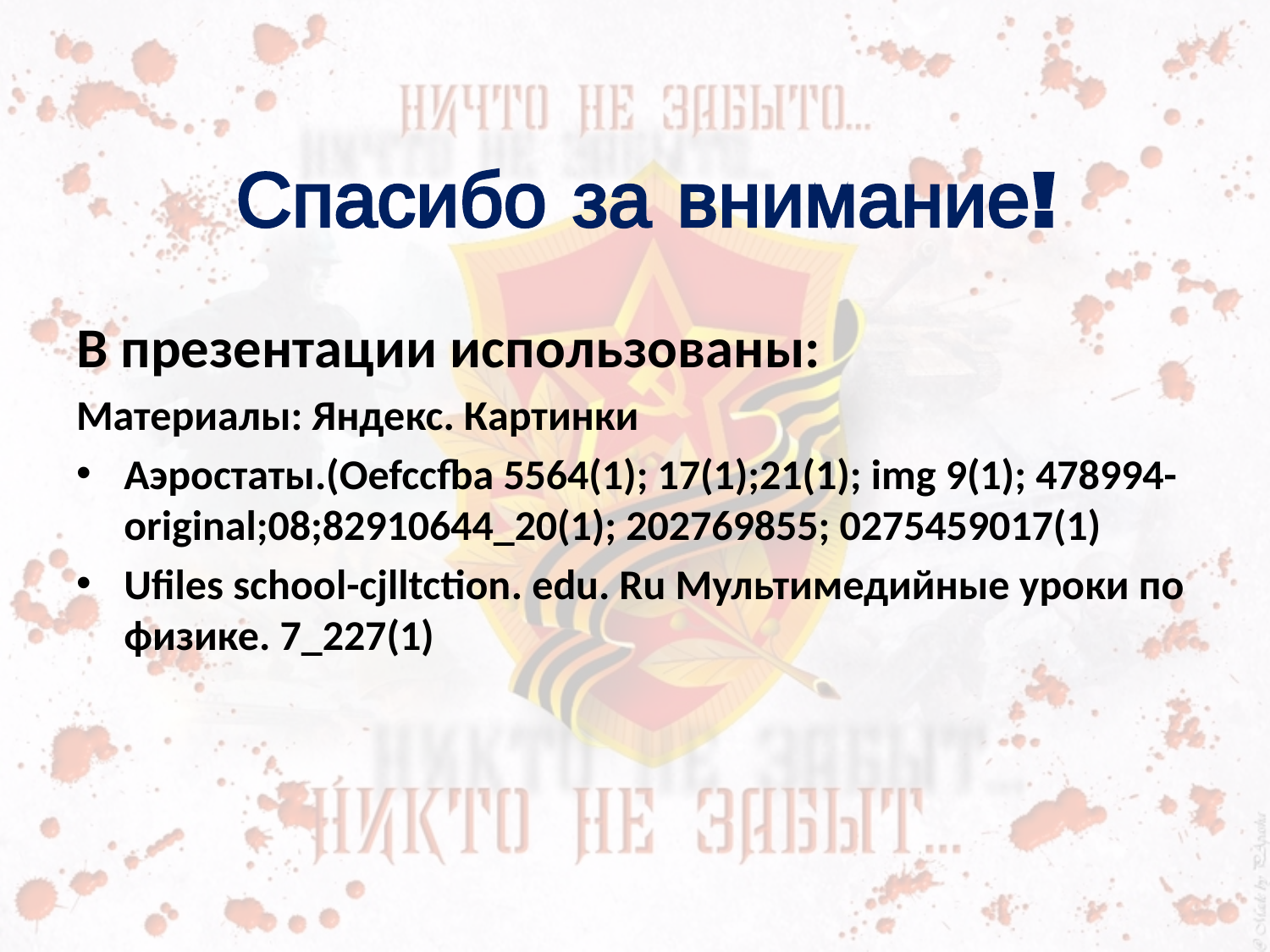

# Спасибо за внимание!

В презентации использованы:
Материалы: Яндекс. Картинки
Аэростаты.(Oefccfba 5564(1); 17(1);21(1); img 9(1); 478994-original;08;82910644_20(1); 202769855; 0275459017(1)
Ufiles school-cjlltction. еdu. Ru Мультимедийные уроки по физике. 7_227(1)